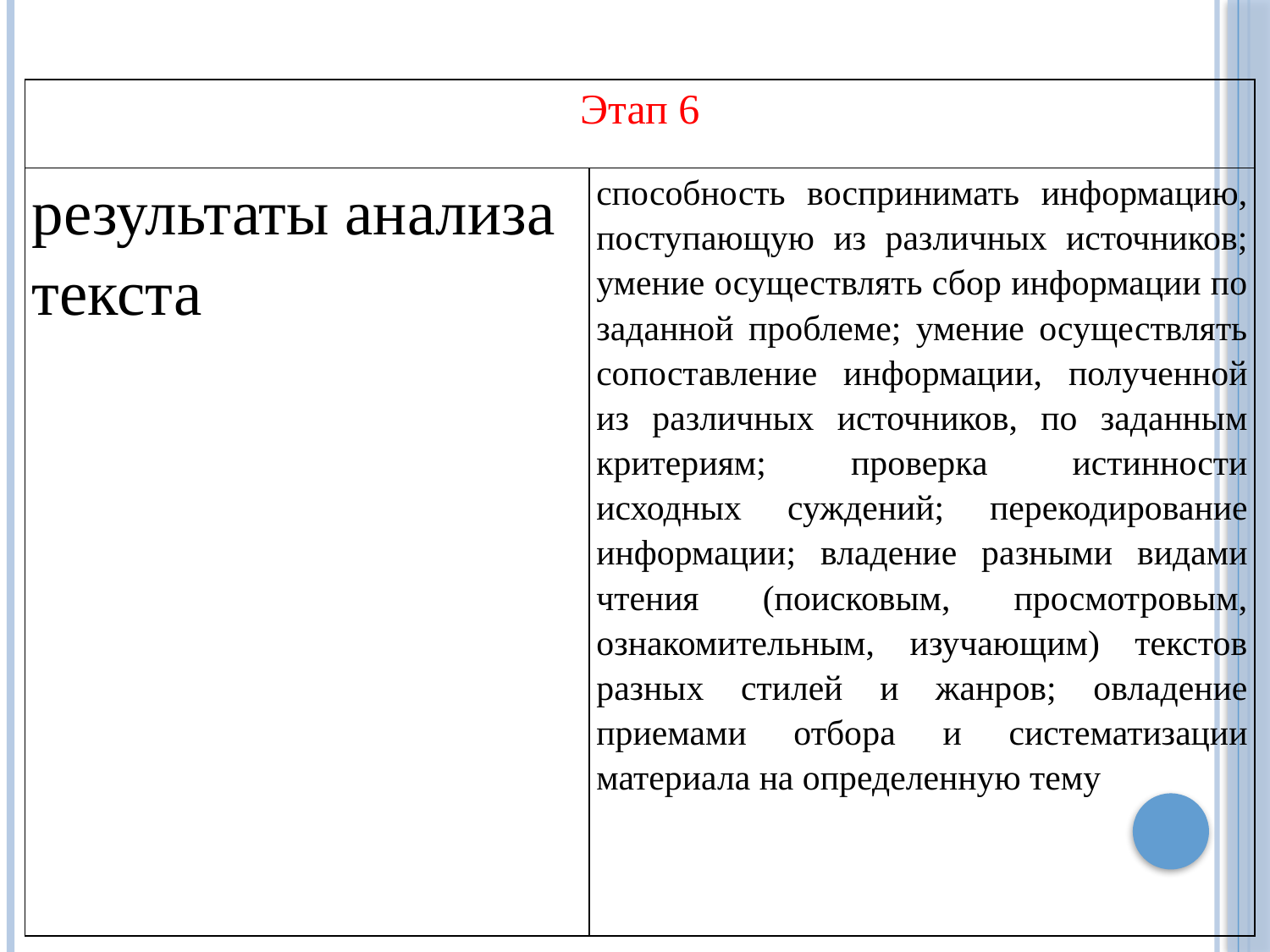

| Этап 6 |  |
| --- | --- |
| результаты анализа текста | способность воспринимать информацию, поступающую из различных источников; умение осуществлять сбор информации по заданной проблеме; умение осуществлять сопоставление информации, полученной из различных источников, по заданным критериям; проверка истинности исходных суждений; перекодирование информации; владение разными видами чтения (поисковым, просмотровым, ознакомительным, изучающим) текстов разных стилей и жанров; овладение приемами отбора и систематизации материала на определенную тему |